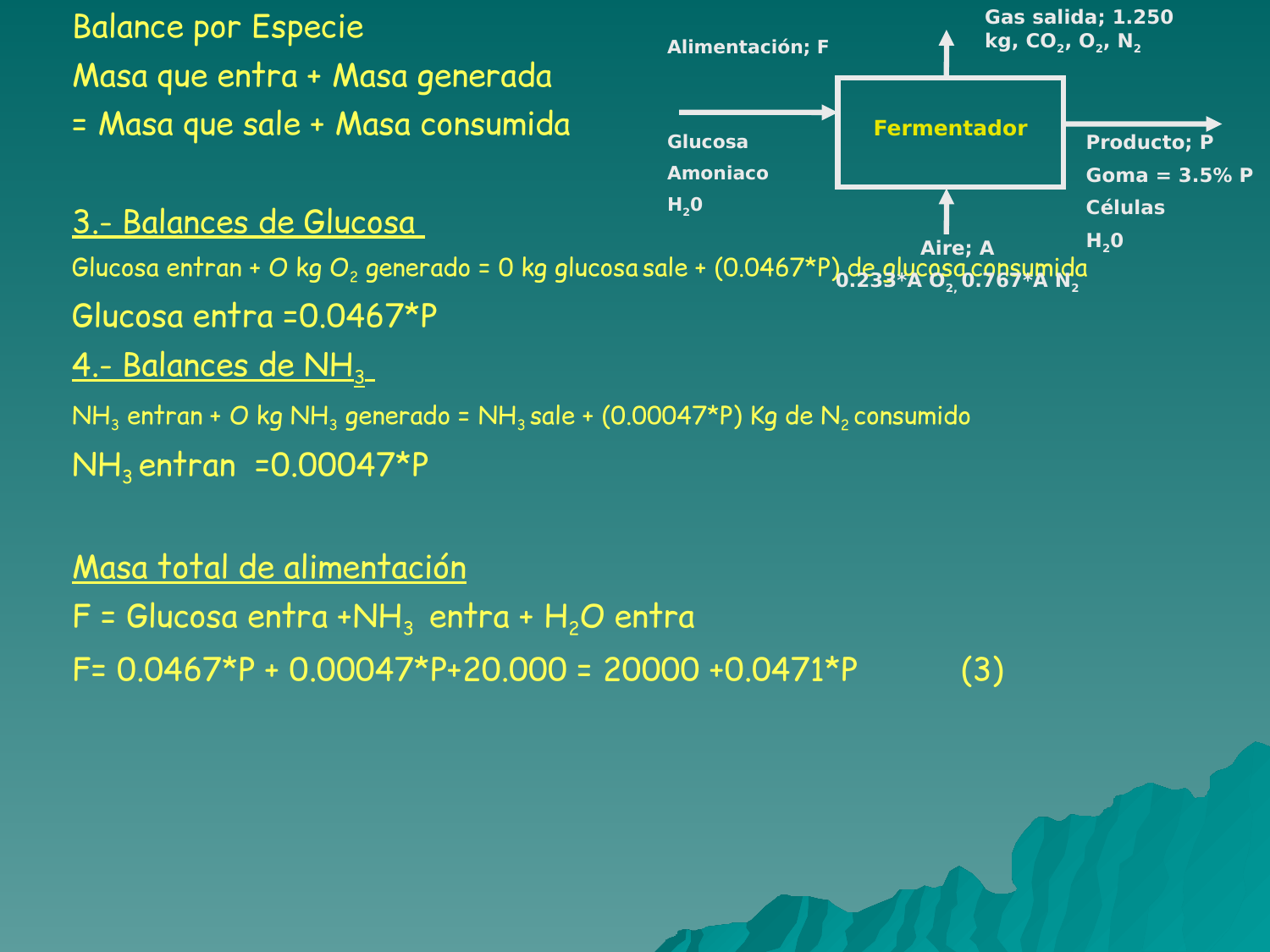

Balance por Especie
Masa que entra + Masa generada
= Masa que sale + Masa consumida

3.- Balances de Glucosa
Glucosa entran + O kg O2 generado = 0 kg glucosa sale + (0.0467*P) de glucosa consumida
Glucosa entra =0.0467*P
4.- Balances de NH3
NH3 entran + O kg NH3 generado = NH3 sale + (0.00047*P) Kg de N2 consumido
NH3 entran  =0.00047*P

Masa total de alimentación
F = Glucosa entra +NH3  entra + H2O entra
F= 0.0467*P + 0.00047*P+20.000 = 20000 +0.0471*P	(3)

Gas salida; 1.250 kg, CO2, O2, N2
Alimentación; F

Glucosa
Amoniaco
H20

Fermentador

Producto; P
Goma = 3.5% P
Células
H20

Aire; A
0.233*A O2, 0.767*A N2